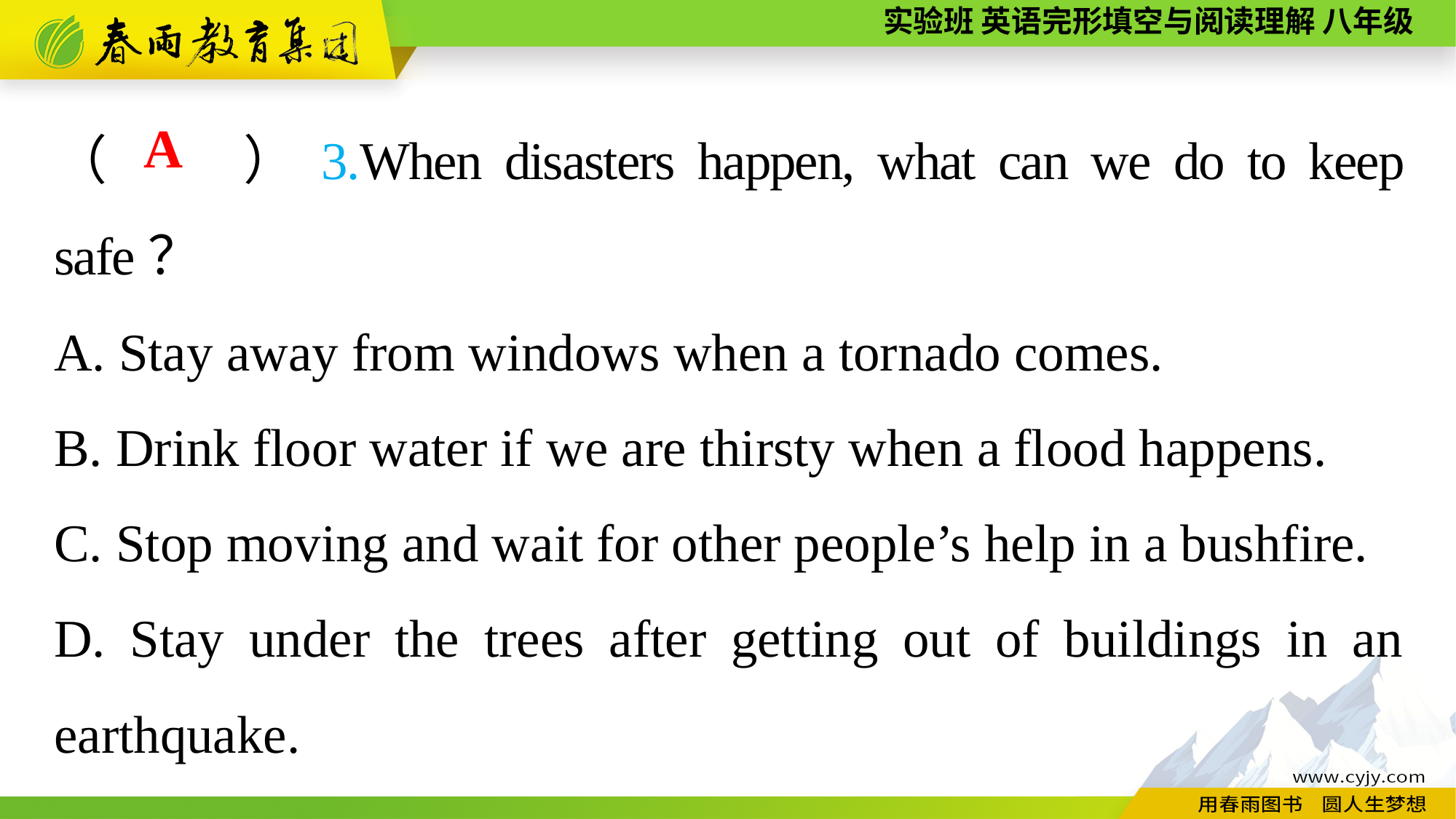

（　　）3.When disasters happen, what can we do to keep safe？
A. Stay away from windows when a tornado comes.
B. Drink floor water if we are thirsty when a flood happens.
C. Stop moving and wait for other people’s help in a bushfire.
D. Stay under the trees after getting out of buildings in an earthquake.
A